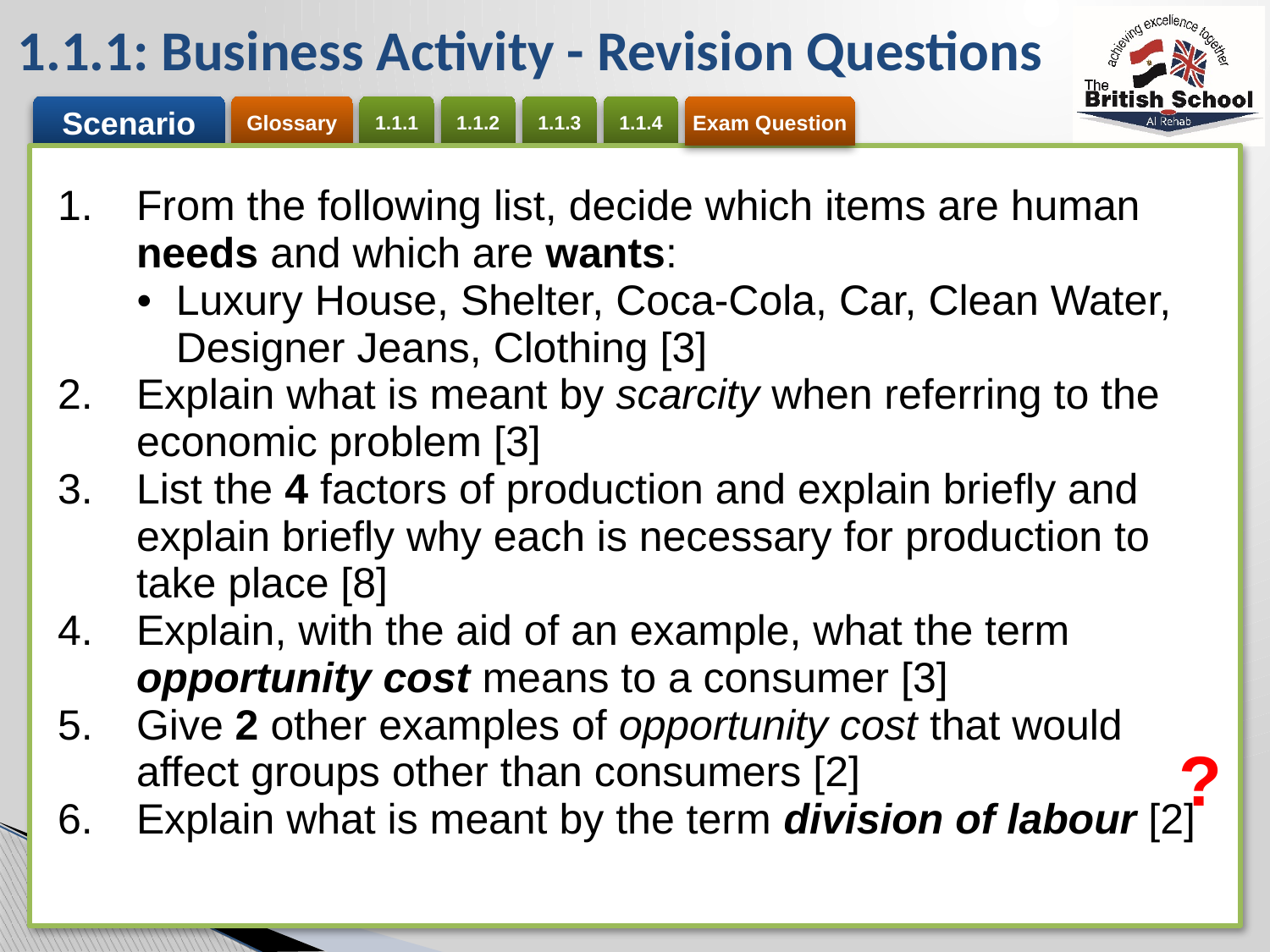

# 1.1.1: Business Activity - Revision Questions
| From the following list, decide which items are human needs and which are wants: Luxury House, Shelter, Coca-Cola, Car, Clean Water, Designer Jeans, Clothing [3] Explain what is meant by scarcity when referring to the economic problem [3] List the 4 factors of production and explain briefly and explain briefly why each is necessary for production to take place [8] Explain, with the aid of an example, what the term opportunity cost means to a consumer [3] Give 2 other examples of opportunity cost that would affect groups other than consumers [2] Explain what is meant by the term division of labour [2] |
| --- |
?